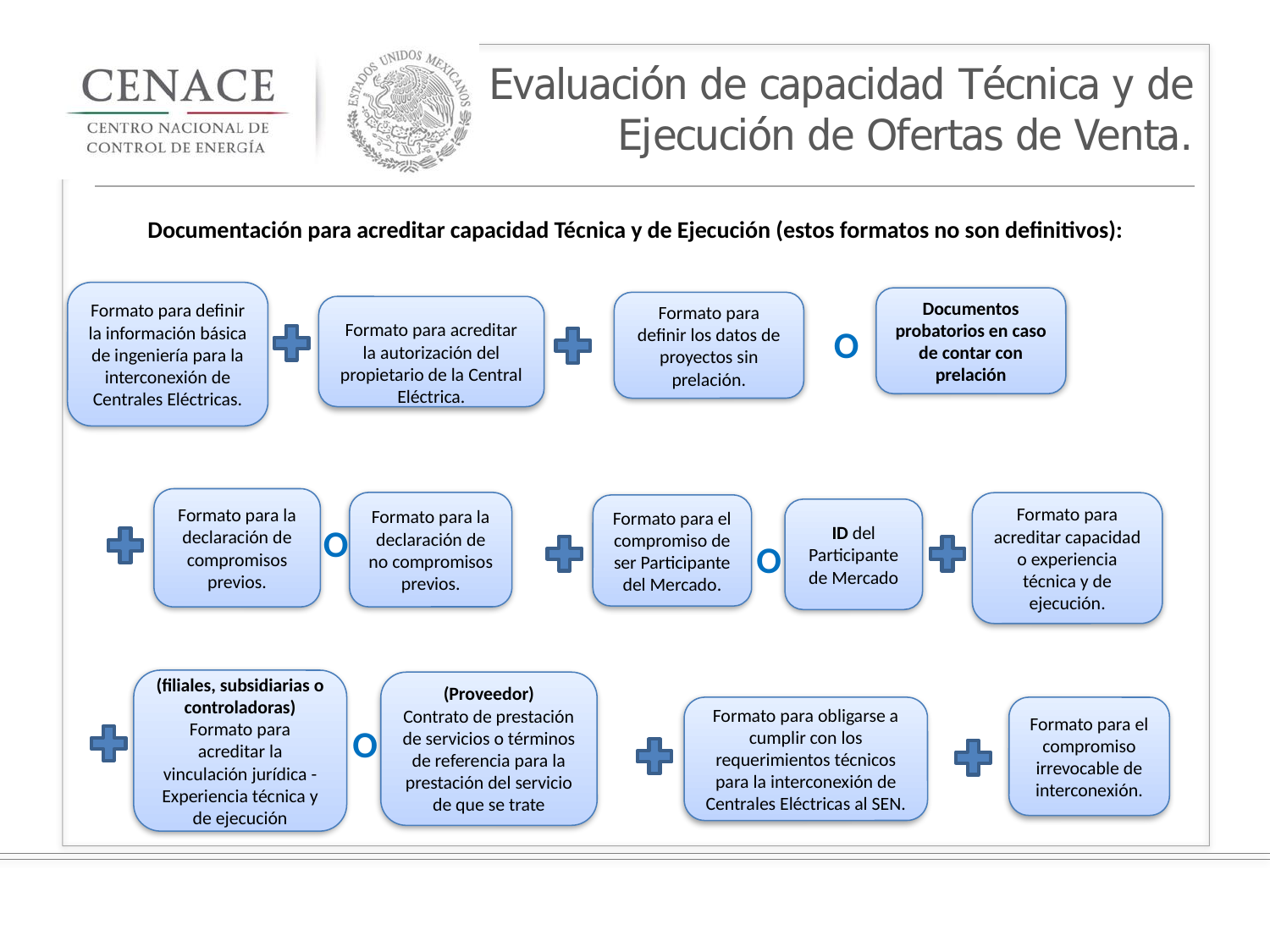

# Evaluación de capacidad Técnica y de Ejecución de Ofertas de Venta.
Documentación para acreditar capacidad Técnica y de Ejecución (estos formatos no son definitivos):
Formato para definir la información básica de ingeniería para la interconexión de Centrales Eléctricas.
Documentos probatorios en caso de contar con prelación
Formato para definir los datos de proyectos sin prelación.

Formato para acreditar la autorización del propietario de la Central Eléctrica.
O

Formato para la declaración de compromisos previos.
Formato para la declaración de no compromisos previos.
Formato para acreditar capacidad o experiencia técnica y de ejecución.
Formato para el compromiso de ser Participante del Mercado.
ID del Participante de Mercado
O

O

(filiales, subsidiarias o controladoras)
Formato para acreditar la vinculación jurídica - Experiencia técnica y de ejecución
(Proveedor)
Contrato de prestación de servicios o términos de referencia para la prestación del servicio de que se trate
Formato para obligarse a cumplir con los requerimientos técnicos para la interconexión de Centrales Eléctricas al SEN.
Formato para el compromiso irrevocable de interconexión.
O